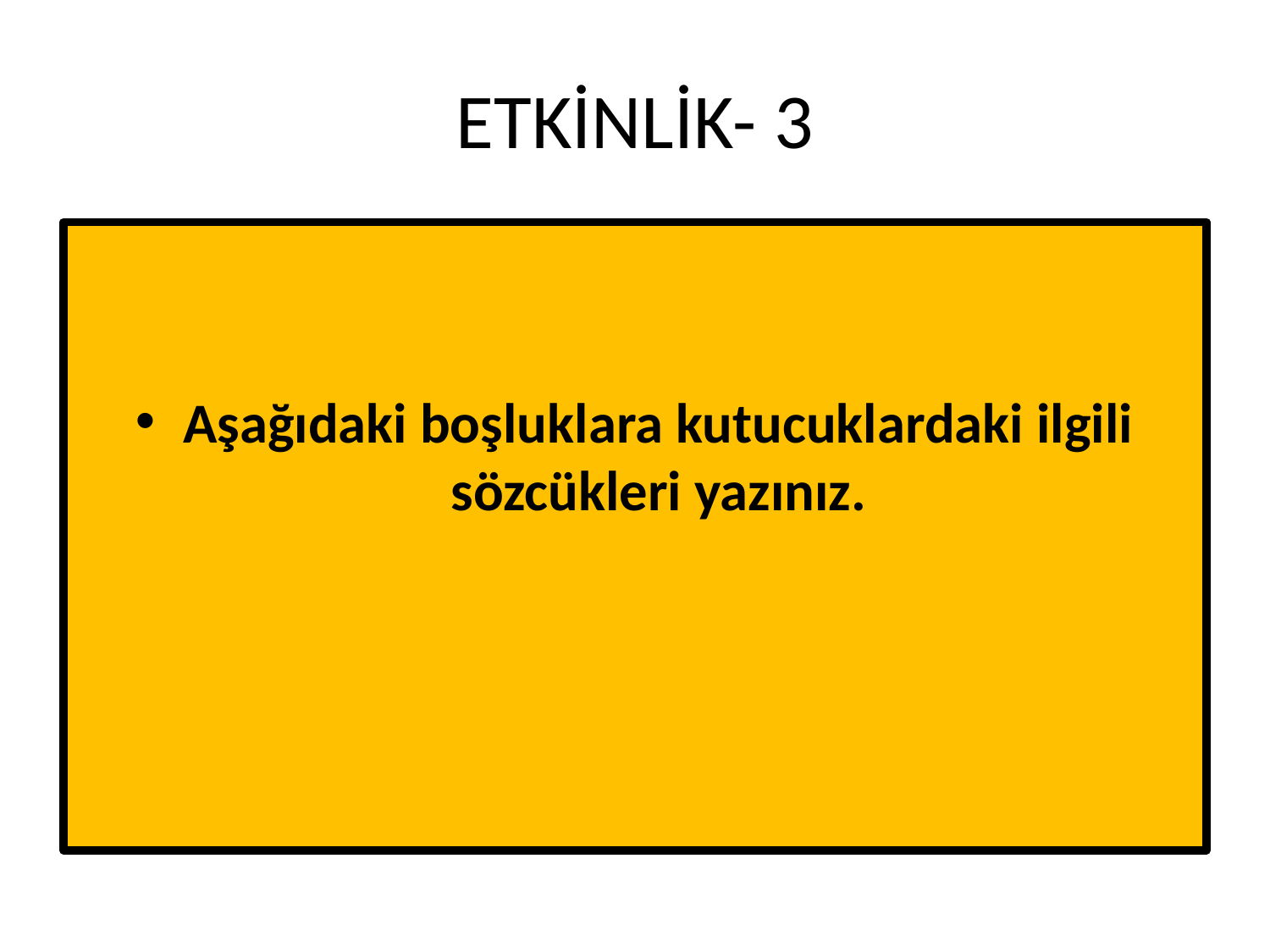

# ETKİNLİK- 3

Aşağıdaki boşluklara kutucuklardaki ilgili sözcükleri yazınız.